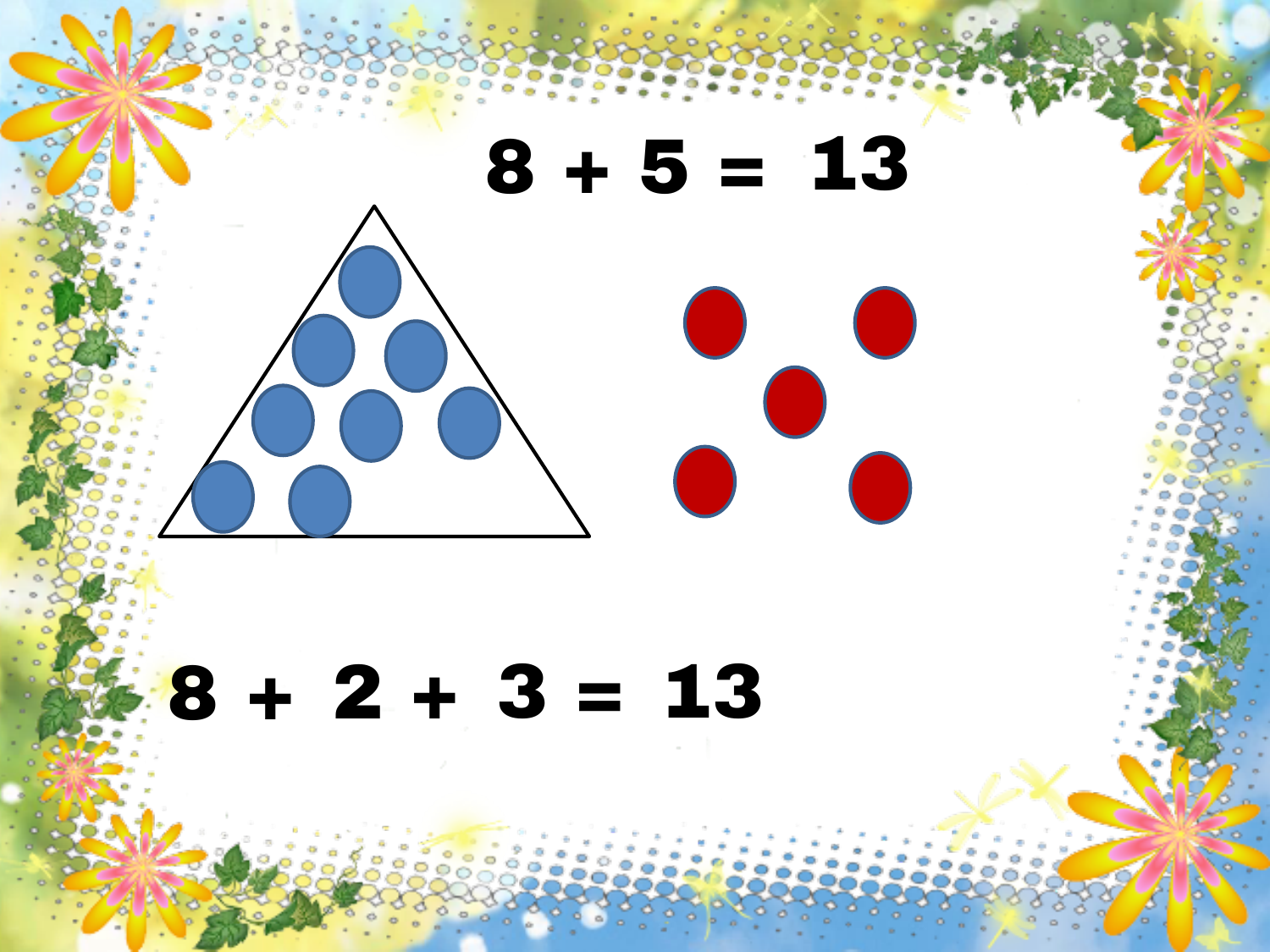

# 8 + 5 =
13

13
3 =
2 +
8 +